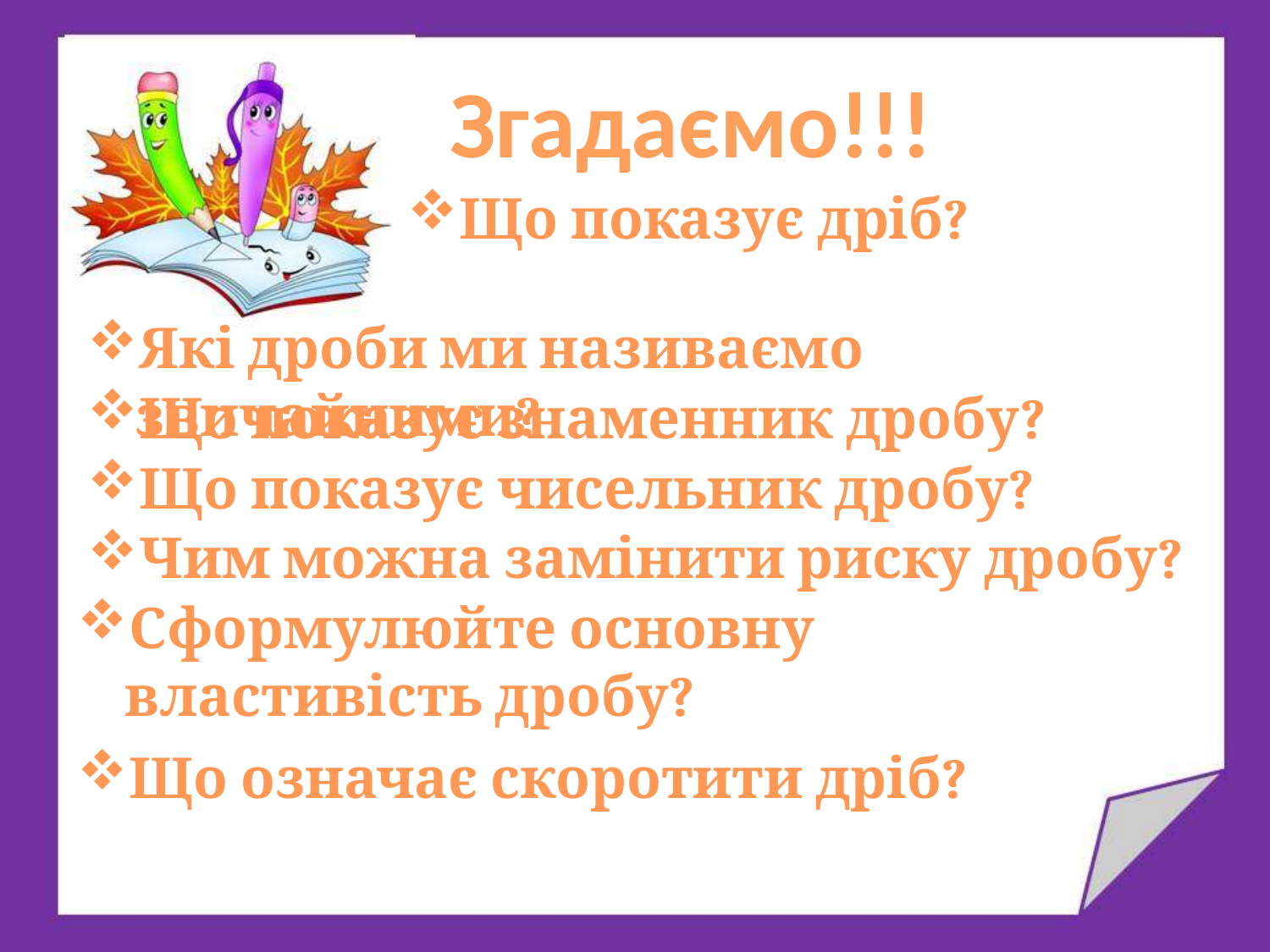

Згадаємо!!!
Що показує дріб?
Які дроби ми називаємо звичайними?
Що показує знаменник дробу?
Що показує чисельник дробу?
Чим можна замінити риску дробу?
Сформулюйте основну властивість дробу?
Що означає скоротити дріб?